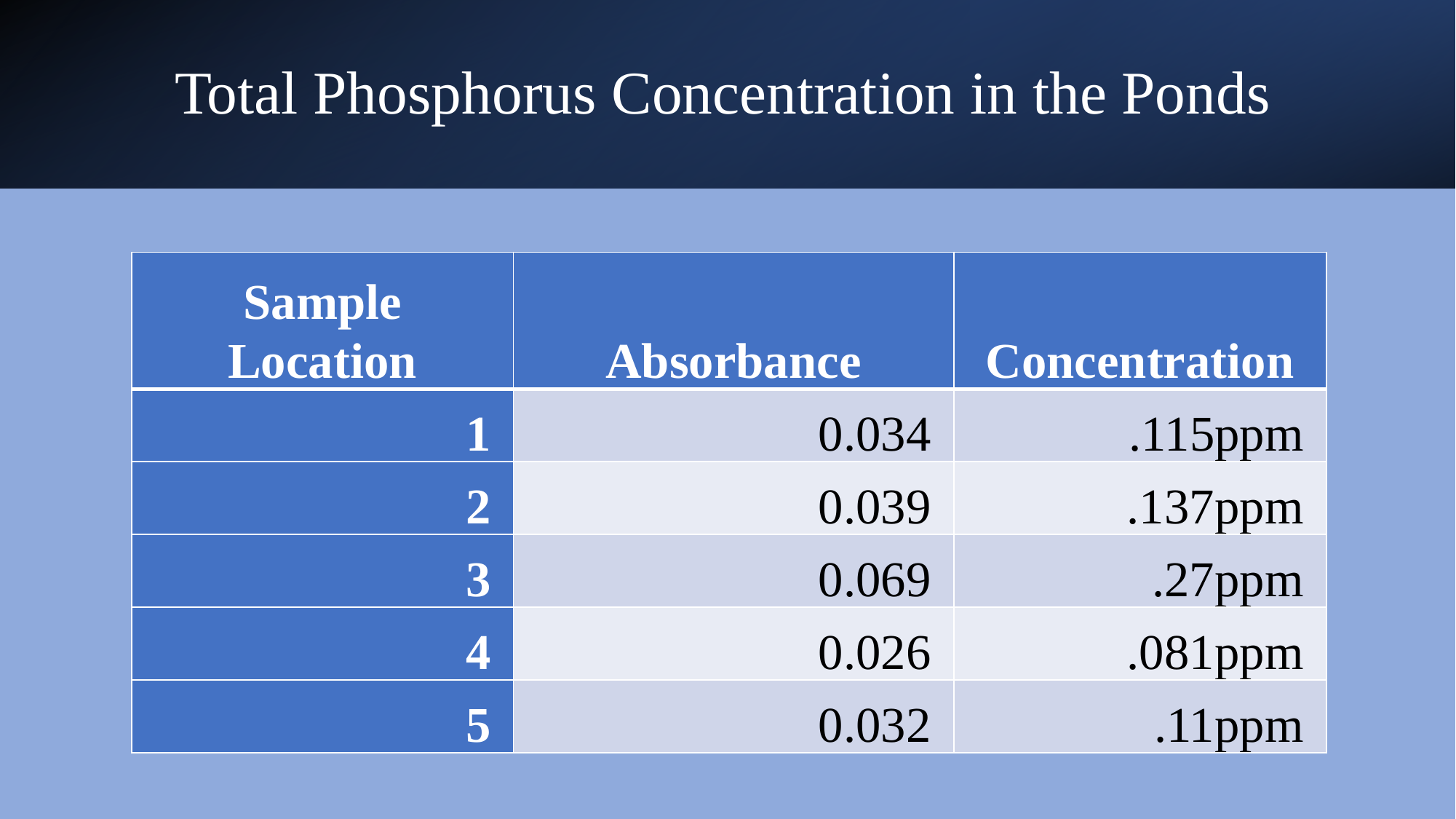

# Total Phosphorus Concentration in the Ponds
| Sample Location | Absorbance | Concentration |
| --- | --- | --- |
| 1 | 0.034 | .115ppm |
| 2 | 0.039 | .137ppm |
| 3 | 0.069 | .27ppm |
| 4 | 0.026 | .081ppm |
| 5 | 0.032 | .11ppm |